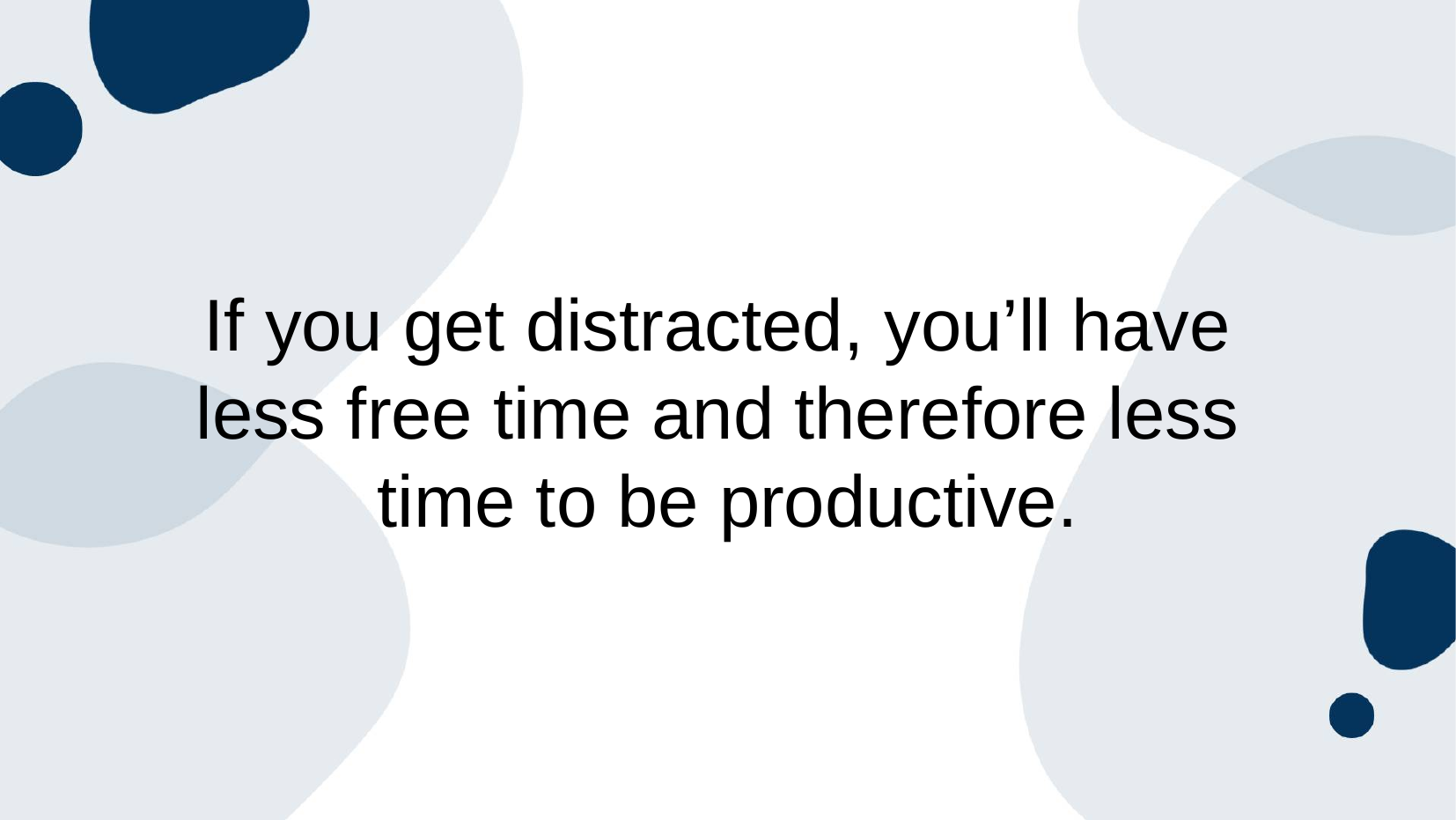

If you get distracted, you’ll have
less free time and therefore less
time to be productive.